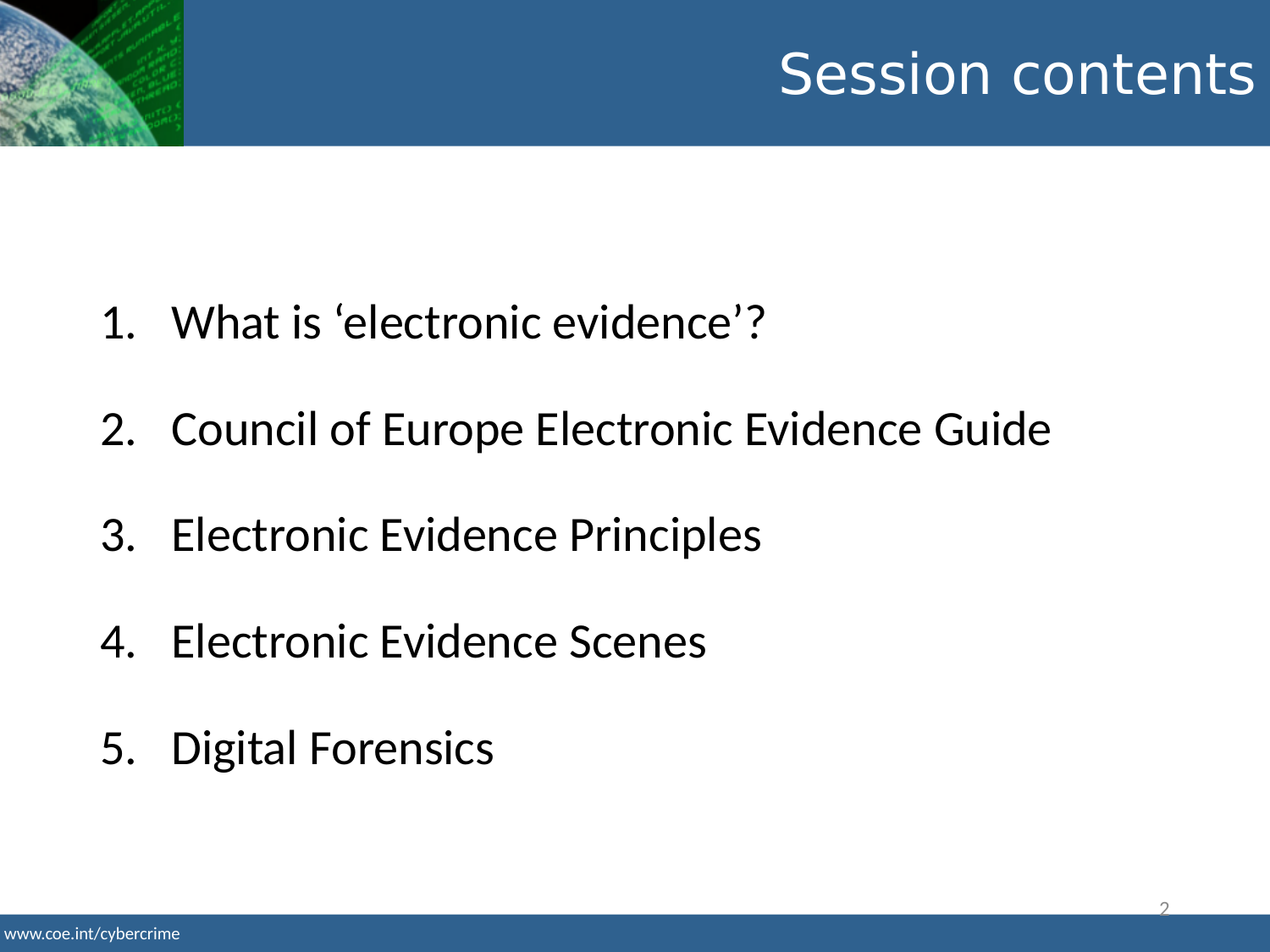

Session contents

What is ‘electronic evidence’?
Council of Europe Electronic Evidence Guide
Electronic Evidence Principles
Electronic Evidence Scenes
Digital Forensics

2